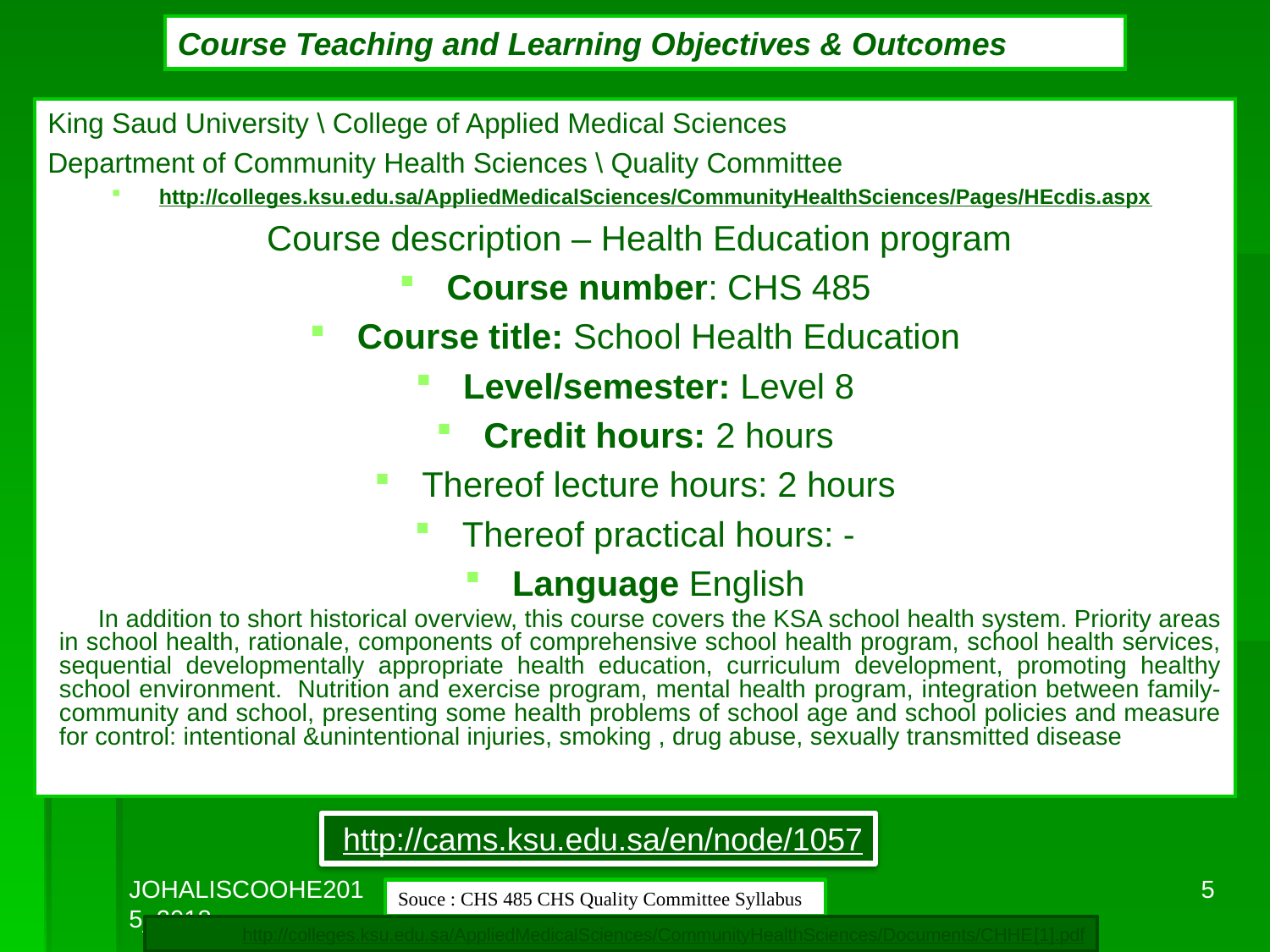

# Course Teaching and Learning Objectives & Outcomes
King Saud University \ College of Applied Medical Sciences
Department of Community Health Sciences \ Quality Committee
http://colleges.ksu.edu.sa/AppliedMedicalSciences/CommunityHealthSciences/Pages/HEcdis.aspx
 Course description – Health Education program
Course number: CHS 485
Course title: School Health Education
Level/semester: Level 8
Credit hours: 2 hours
Thereof lecture hours: 2 hours
Thereof practical hours: -
Language English
In addition to short historical overview, this course covers the KSA school health system. Priority areas in school health, rationale, components of comprehensive school health program, school health services, sequential developmentally appropriate health education, curriculum development, promoting healthy school environment.  Nutrition and exercise program, mental health program, integration between family- community and school, presenting some health problems of school age and school policies and measure for control: intentional &unintentional injuries, smoking , drug abuse, sexually transmitted disease
http://cams.ksu.edu.sa/en/node/1057
JOHALISCOOHE2015_2018
5
Souce : CHS 485 CHS Quality Committee Syllabus
CHS485
http://colleges.ksu.edu.sa/AppliedMedicalSciences/CommunityHealthSciences/Documents/CHHE[1].pdf